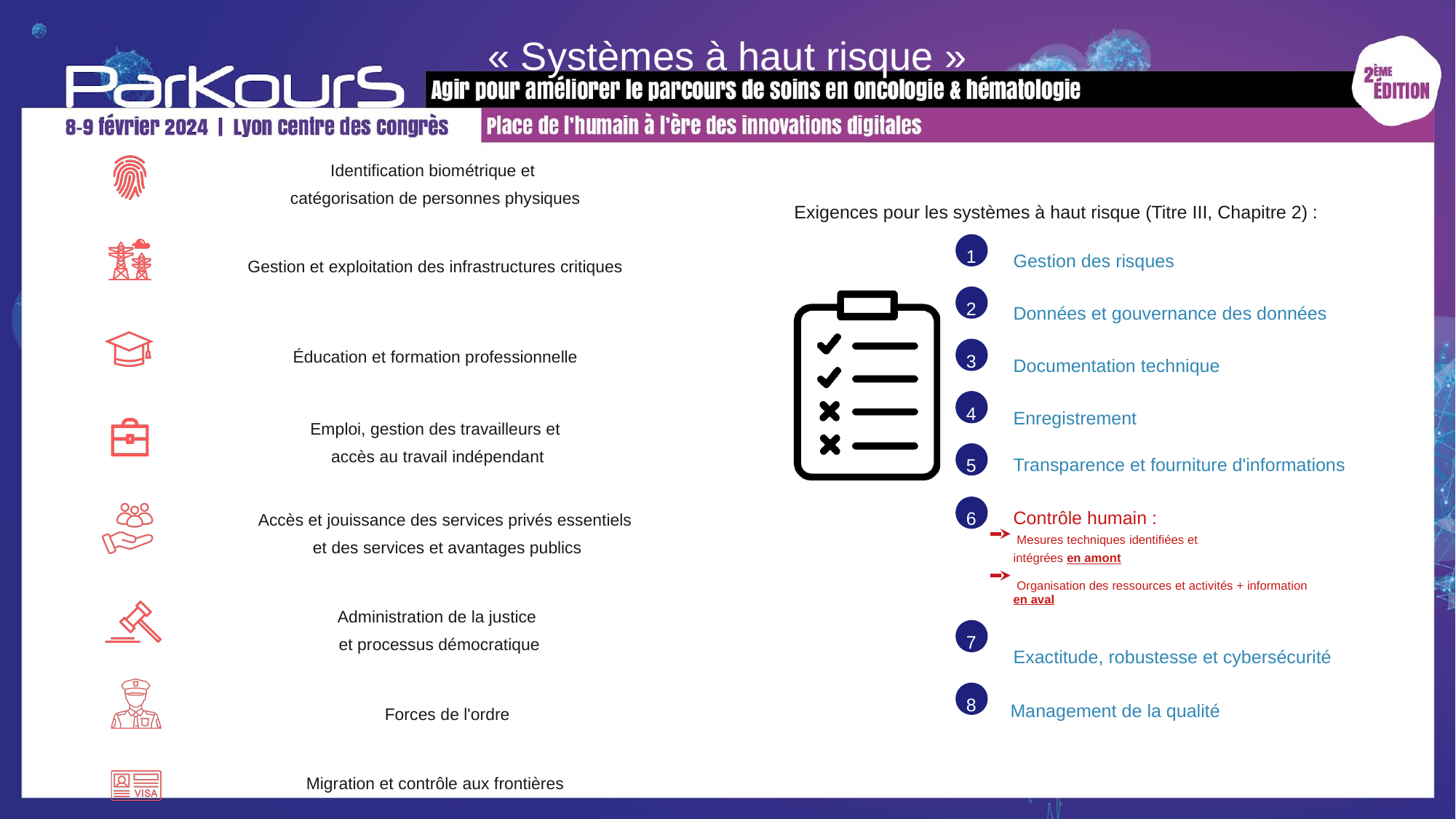

« Systèmes à haut risque »
Identification biométrique et
catégorisation de personnes physiques

Exigences pour les systèmes à haut risque (Titre III, Chapitre 2) :
Gestion des risques
1

Gestion et exploitation des infrastructures critiques
Données et gouvernance des données
2

Documentation technique
3
Éducation et formation professionnelle

Enregistrement
4

Emploi, gestion des travailleurs et
 accès au travail indépendant

5

Transparence et fourniture d'informations
6

Contrôle humain :
 Mesures techniques identifiées et                                intégrées en amont

 Organisation des ressources et activités + information en aval
Accès et jouissance des services privés essentiels
et des services et avantages publics

Administration de la justice
et processus démocratique

7

Exactitude, robustesse et cybersécurité
Management de la qualité

8

Forces de l'ordre
Migration et contrôle aux frontières